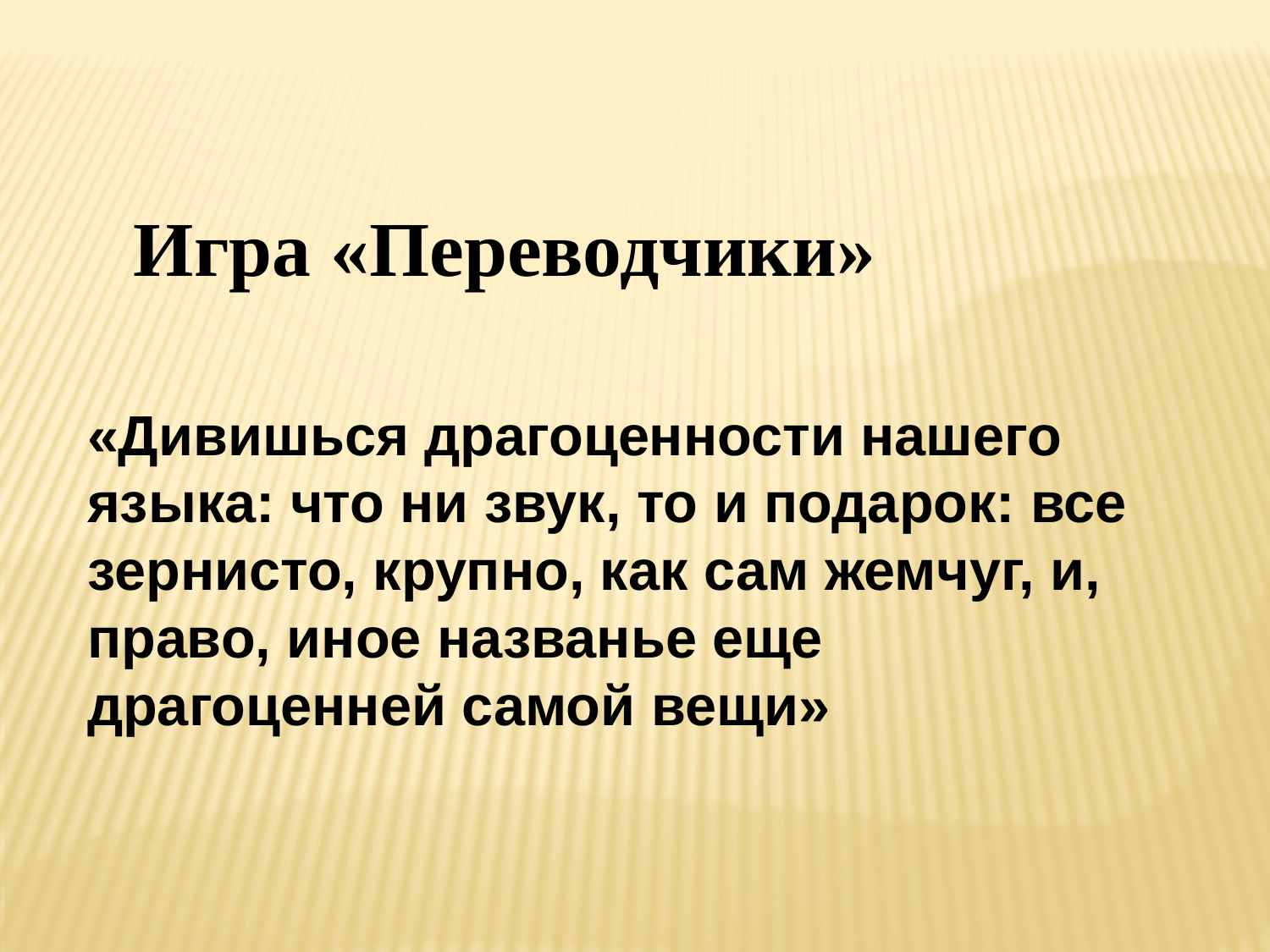

Игра «Переводчики»

«Дивишься драгоценности нашего языка: что ни звук, то и подарок: все зернисто, крупно, как сам жемчуг, и, право, иное названье еще драгоценней самой вещи»